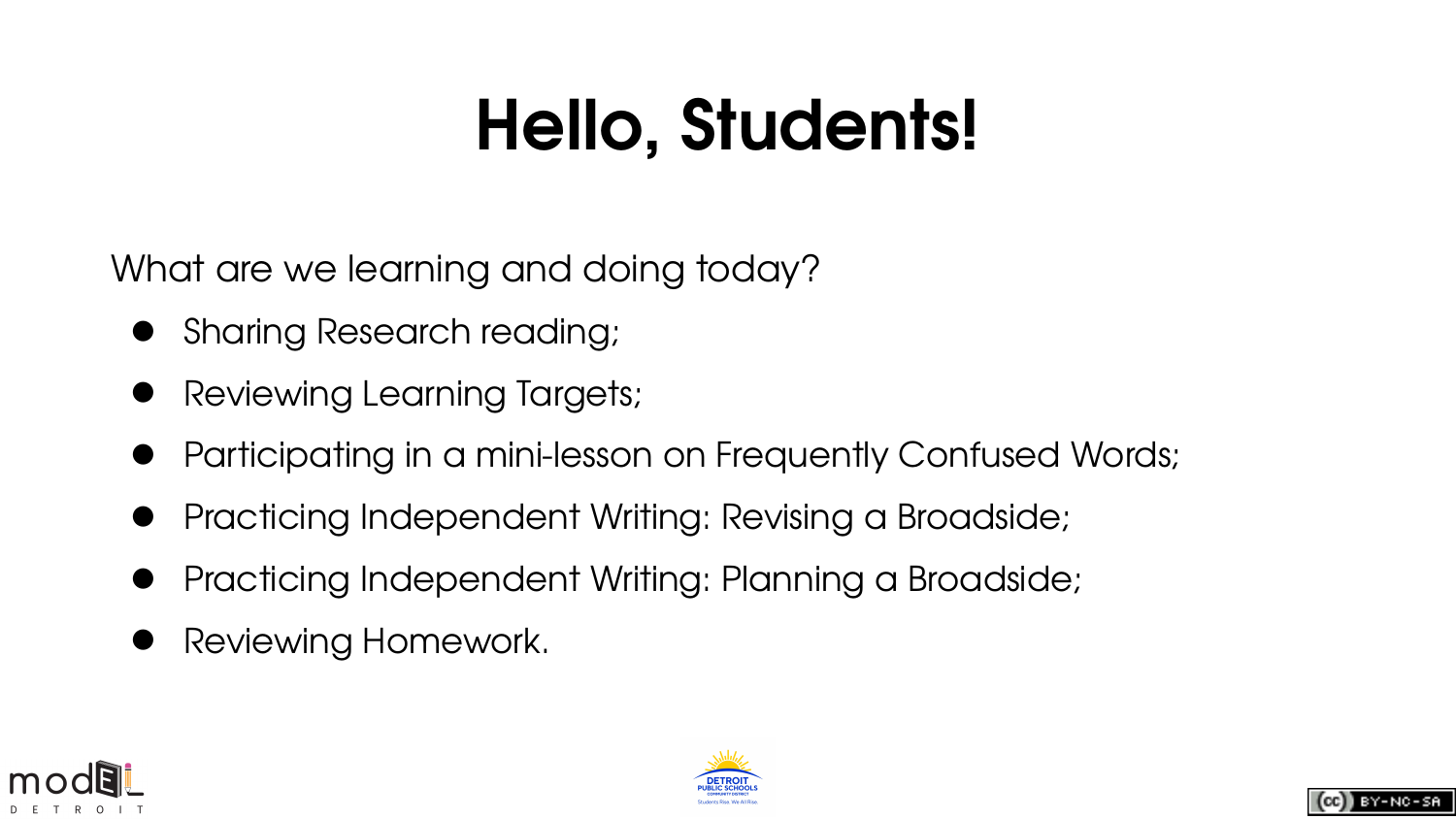

# Hello, Students!
What are we learning and doing today?
Sharing Research reading;
Reviewing Learning Targets;
Participating in a mini-lesson on Frequently Confused Words;
Practicing Independent Writing: Revising a Broadside;
Practicing Independent Writing: Planning a Broadside;
Reviewing Homework.